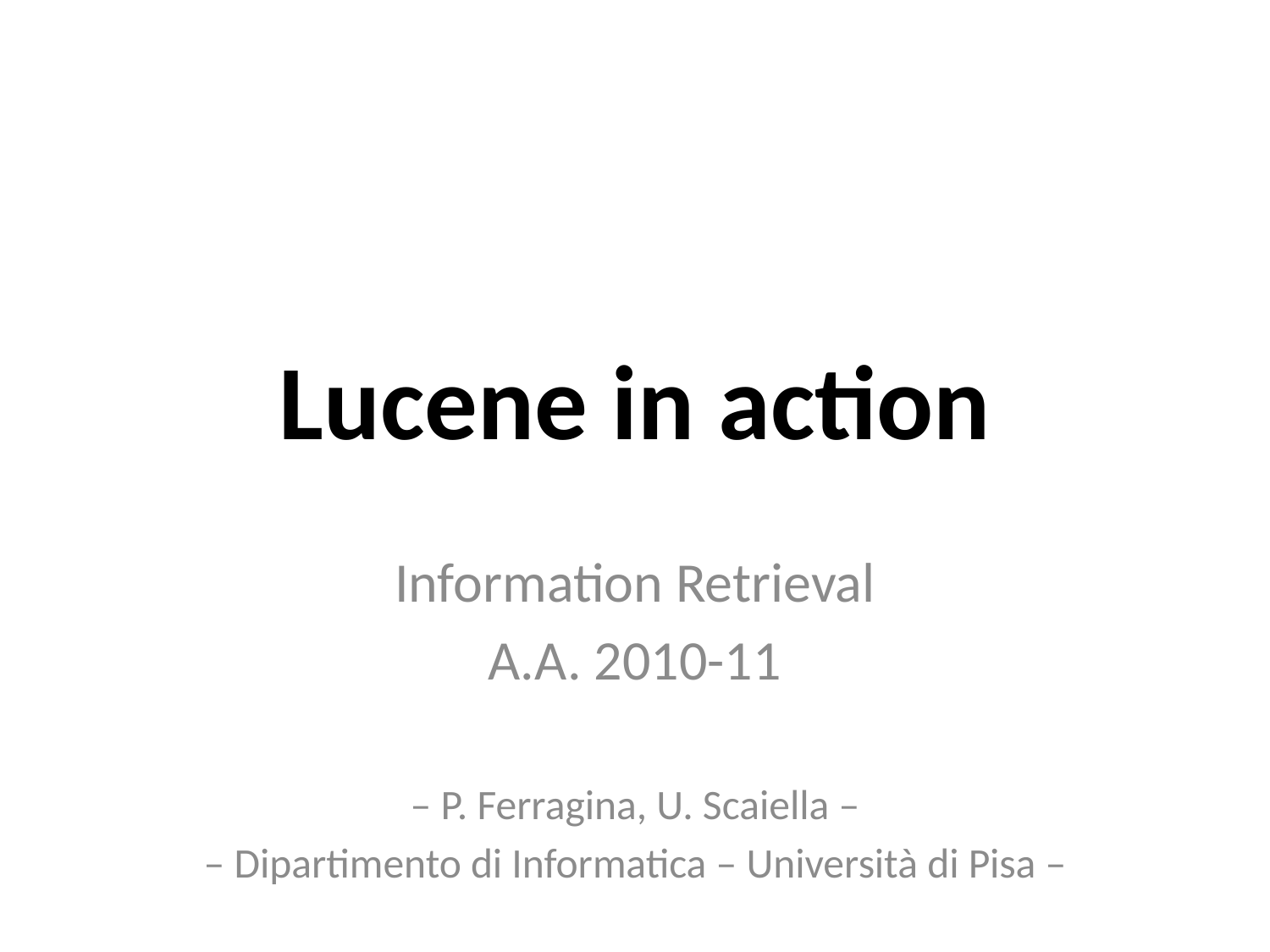

# Lucene in action
Information Retrieval
A.A. 2010-11

– P. Ferragina, U. Scaiella –
– Dipartimento di Informatica – Università di Pisa –